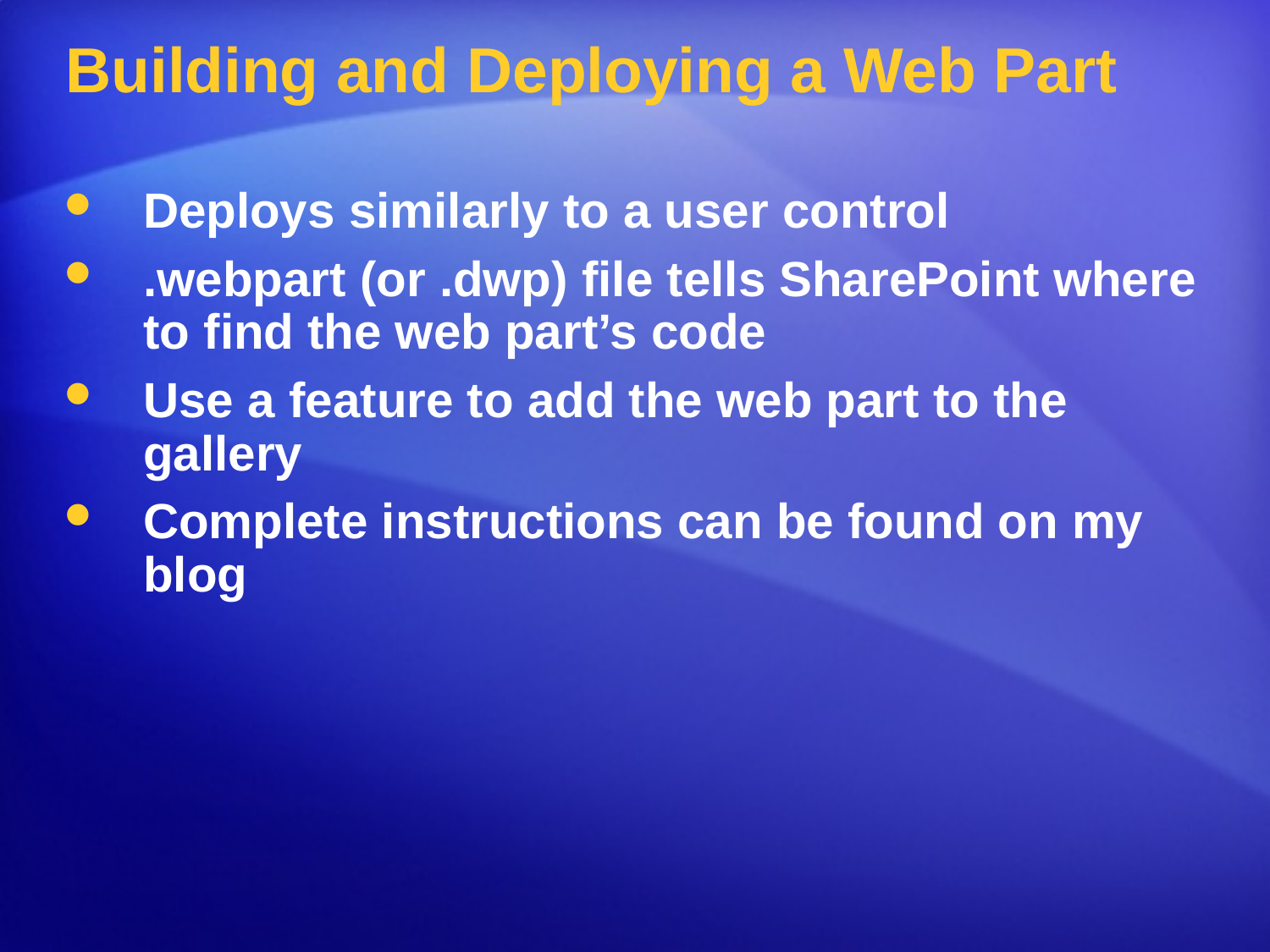

# Building and Deploying a Web Part
Deploys similarly to a user control
.webpart (or .dwp) file tells SharePoint where to find the web part’s code
Use a feature to add the web part to the gallery
Complete instructions can be found on my blog